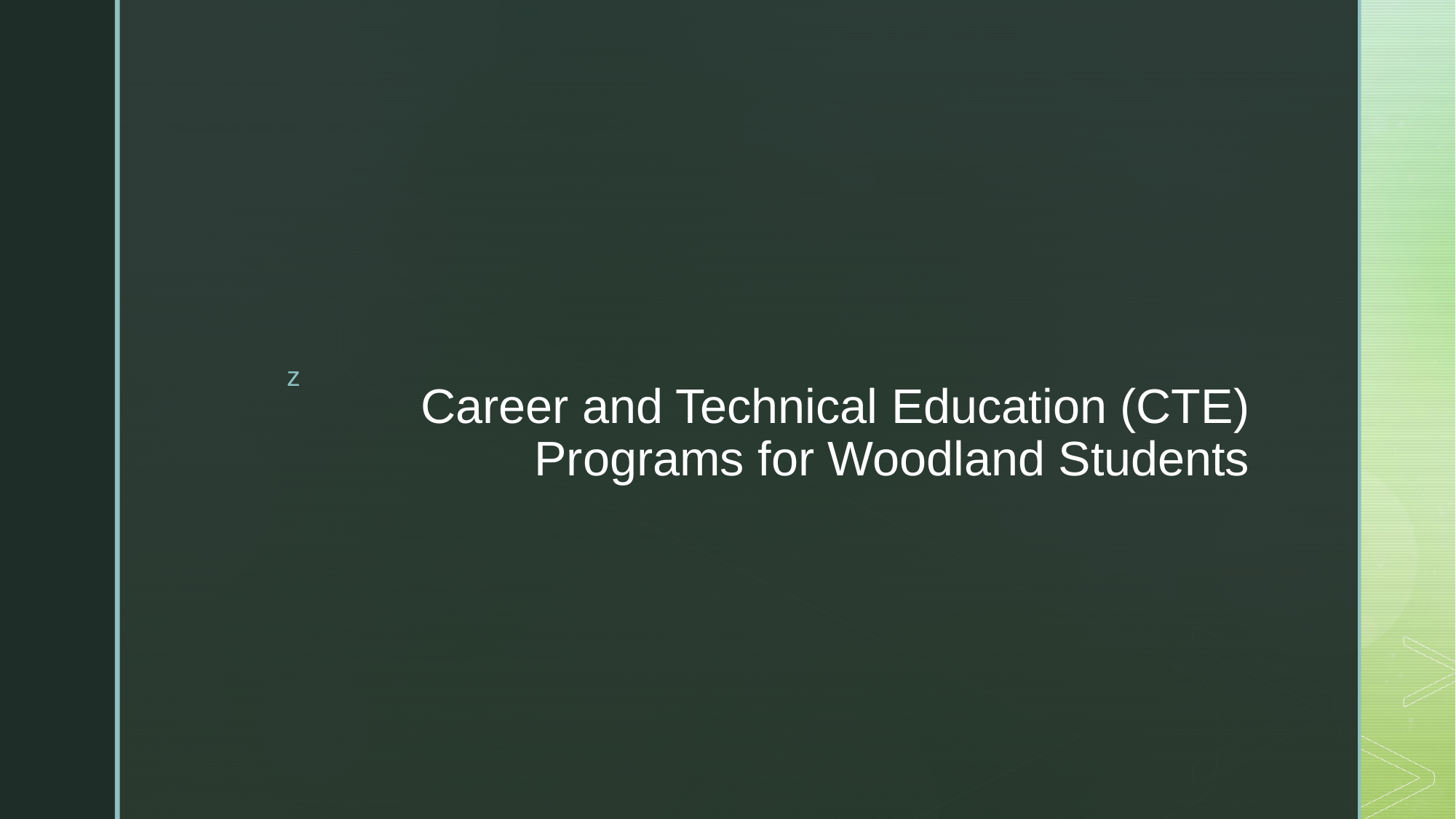

# Career and Technical Education (CTE) Programs for Woodland Students